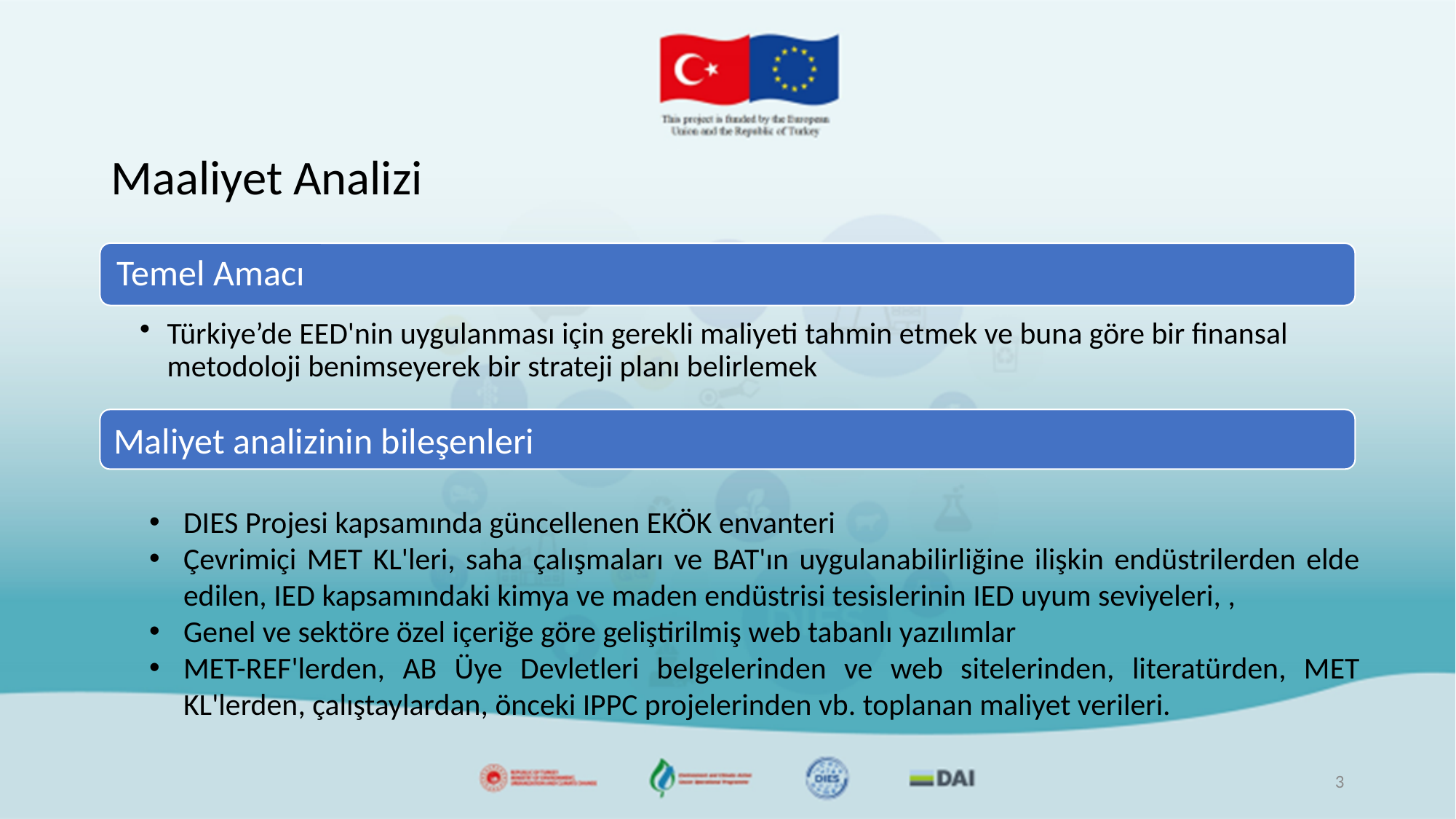

# Maaliyet Analizi
Temel Amacı
Türkiye’de EED'nin uygulanması için gerekli maliyeti tahmin etmek ve buna göre bir finansal metodoloji benimseyerek bir strateji planı belirlemek
Maliyet analizinin bileşenleri
DIES Projesi kapsamında güncellenen EKÖK envanteri
Çevrimiçi MET KL'leri, saha çalışmaları ve BAT'ın uygulanabilirliğine ilişkin endüstrilerden elde edilen, IED kapsamındaki kimya ve maden endüstrisi tesislerinin IED uyum seviyeleri, ,
Genel ve sektöre özel içeriğe göre geliştirilmiş web tabanlı yazılımlar
MET-REF'lerden, AB Üye Devletleri belgelerinden ve web sitelerinden, literatürden, MET KL'lerden, çalıştaylardan, önceki IPPC projelerinden vb. toplanan maliyet verileri.
3